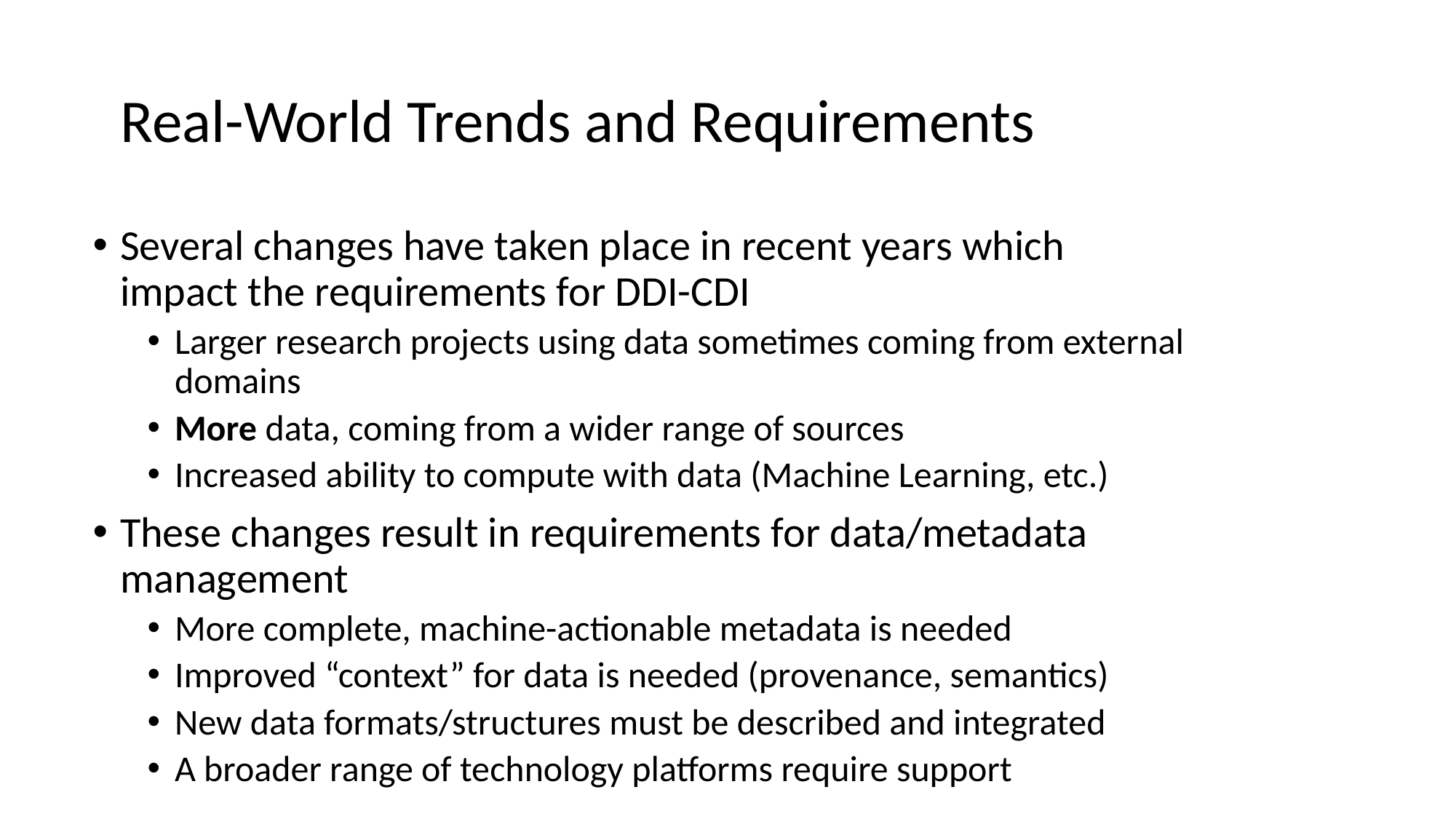

# Real-World Trends and Requirements
Several changes have taken place in recent years which impact the requirements for DDI-CDI
Larger research projects using data sometimes coming from external domains
More data, coming from a wider range of sources
Increased ability to compute with data (Machine Learning, etc.)
These changes result in requirements for data/metadata management
More complete, machine-actionable metadata is needed
Improved “context” for data is needed (provenance, semantics)
New data formats/structures must be described and integrated
A broader range of technology platforms require support